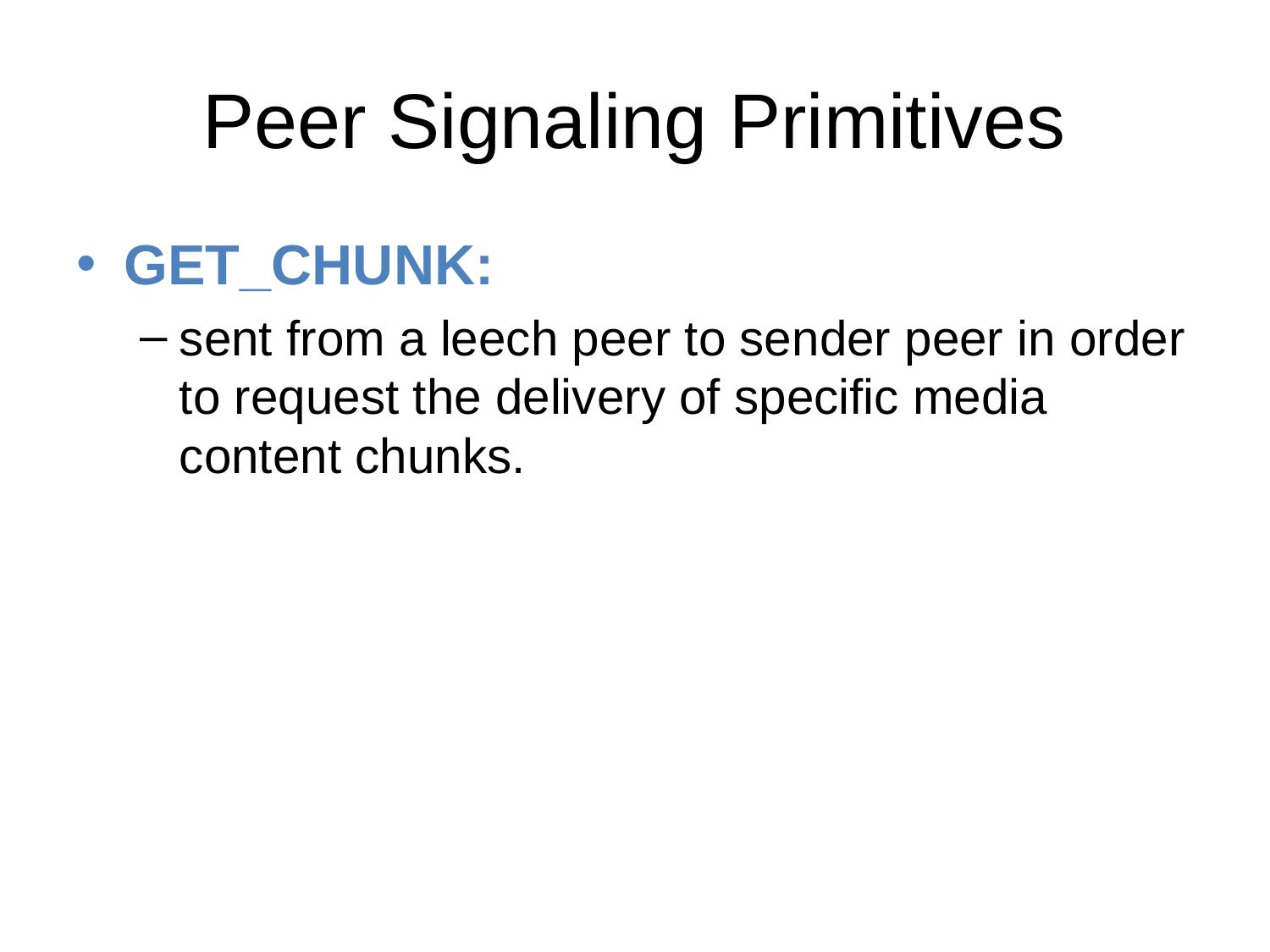

# Peer Signaling Primitives
GET_CHUNK:
sent from a leech peer to sender peer in order to request the delivery of specific media content chunks.